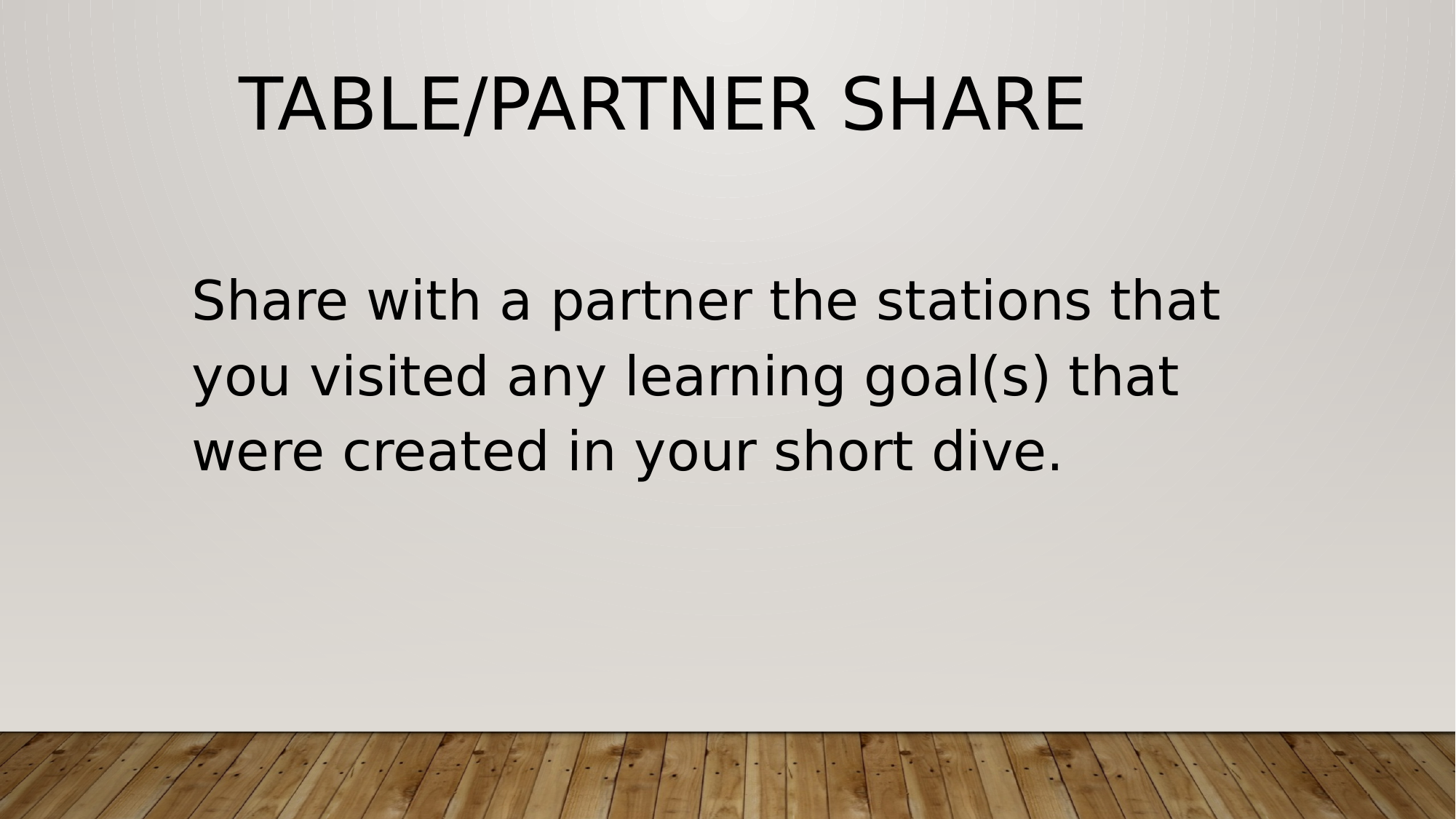

# Table/Partner Share
Share with a partner the stations that you visited any learning goal(s) that were created in your short dive.